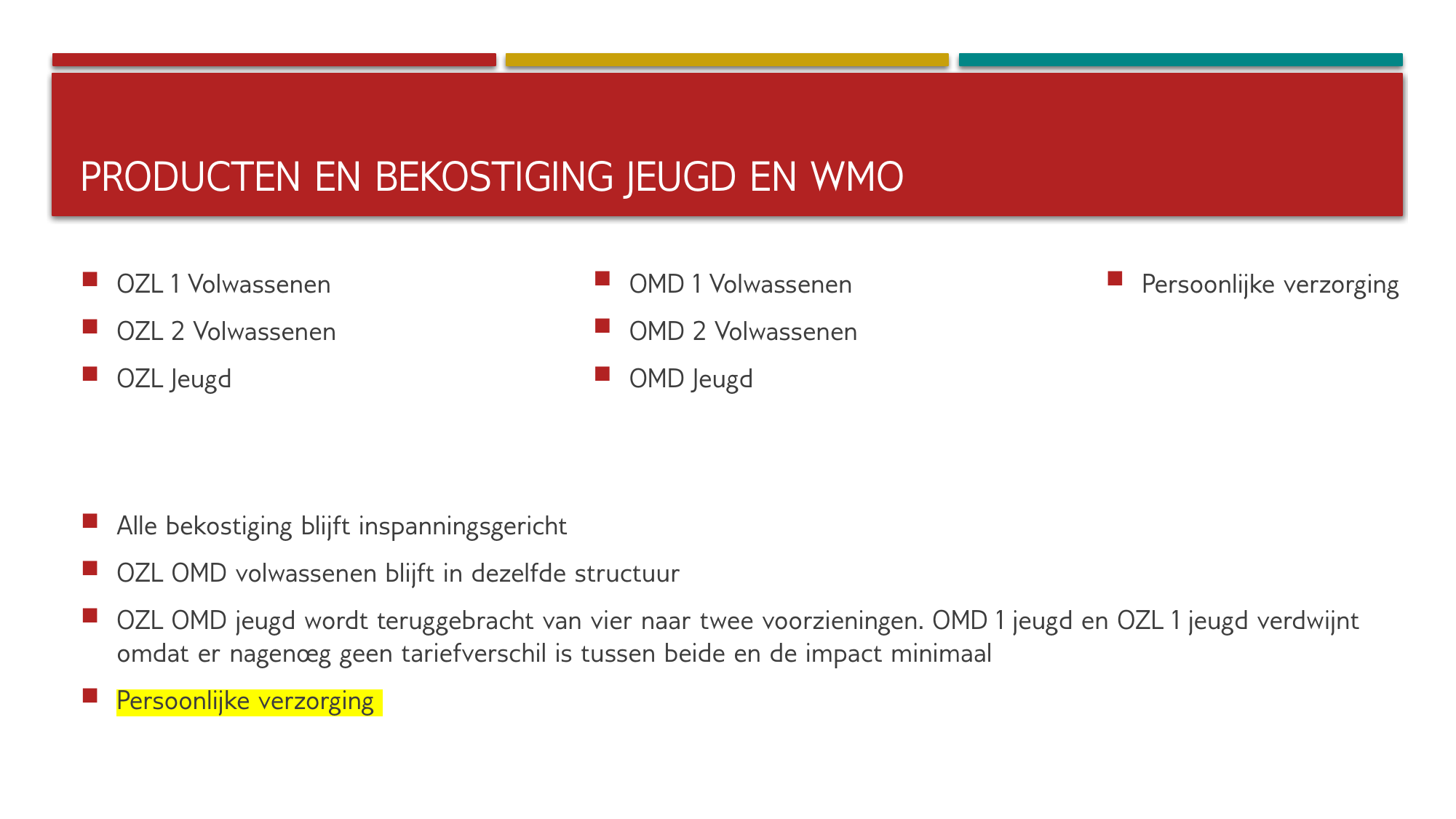

# Producten en bekostiging Jeugd en WMO
OMD 1 Volwassenen
OMD 2 Volwassenen
OMD Jeugd
Persoonlijke verzorging

OZL 1 Volwassenen
OZL 2 Volwassenen
OZL Jeugd
Alle bekostiging blijft inspanningsgericht
OZL OMD volwassenen blijft in dezelfde structuur
OZL OMD jeugd wordt teruggebracht van vier naar twee voorzieningen. OMD 1 jeugd en OZL 1 jeugd verdwijnt omdat er nagenoeg geen tariefverschil is tussen beide en de impact minimaal
Persoonlijke verzorging